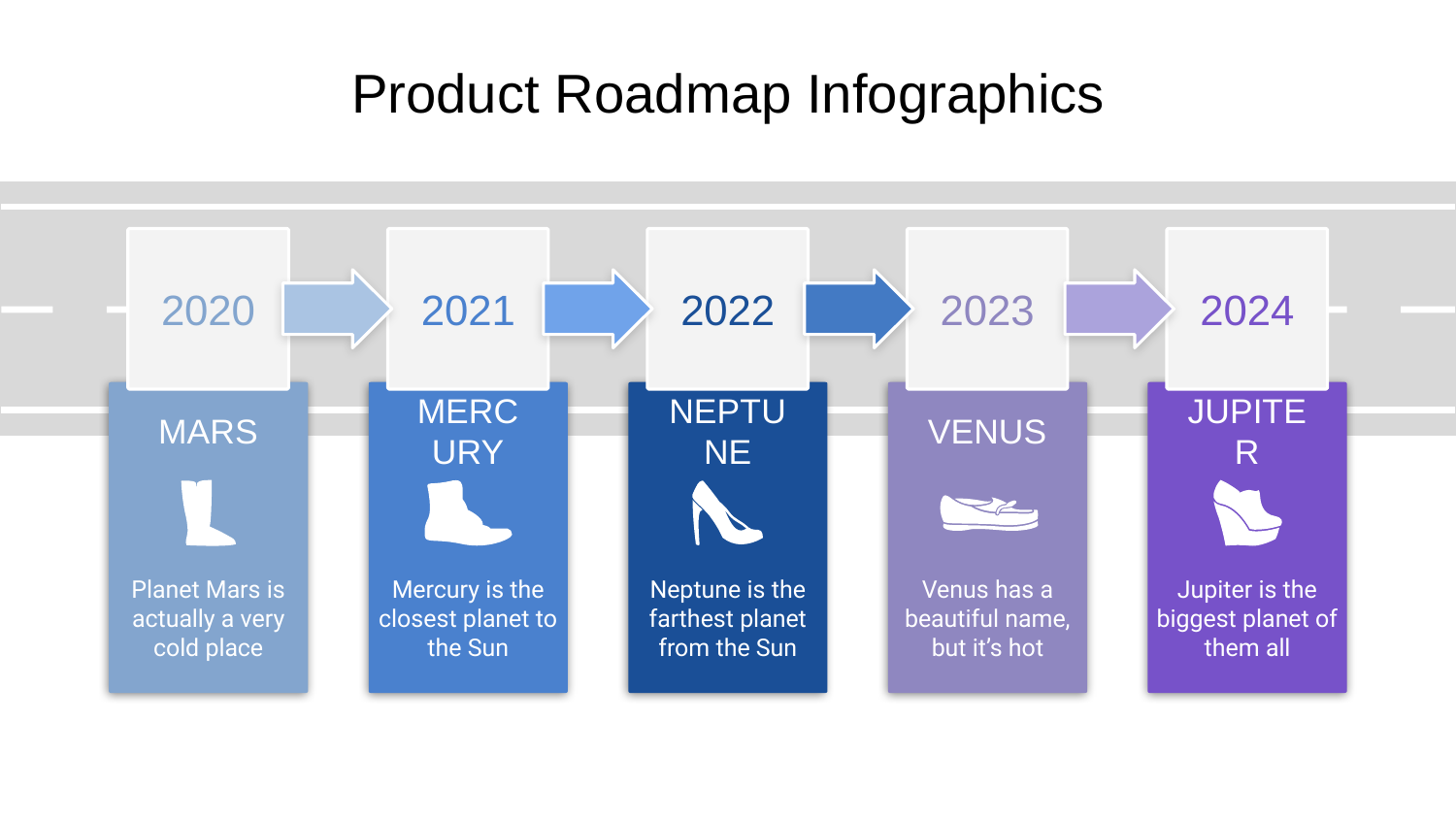

# Product Roadmap Infographics

2020
2021
2022
2023
2024
Planet Mars is actually a very cold place

Mercury is the closest planet to the Sun

Neptune is the farthest planet from the Sun

Venus has a beautiful name, but it’s hot

Jupiter is the biggest planet of them all

JUPITER
MARS
MERCURY
NEPTUNE
VENUS